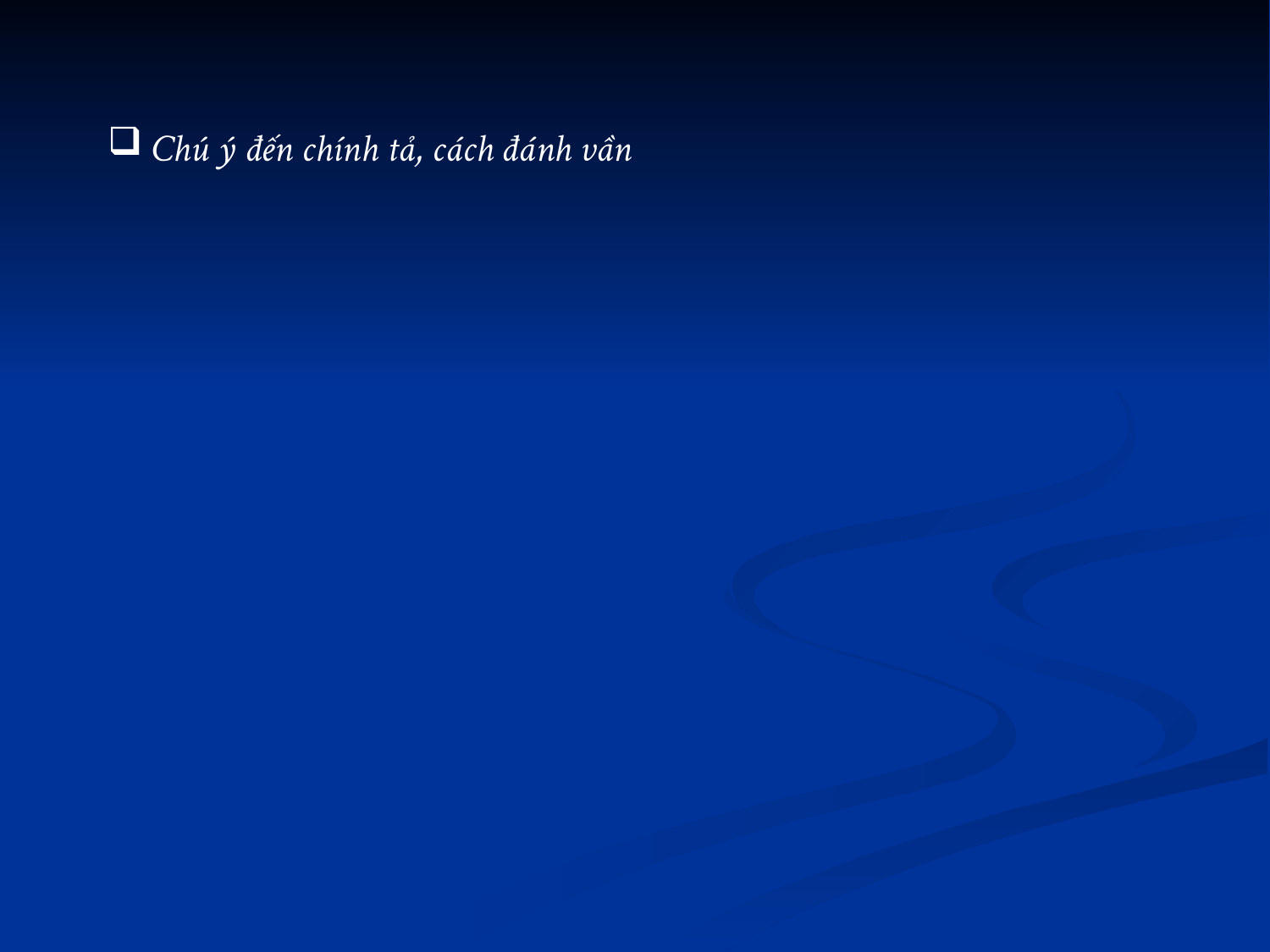

Chú ý đến chính tả, cách đánh vần